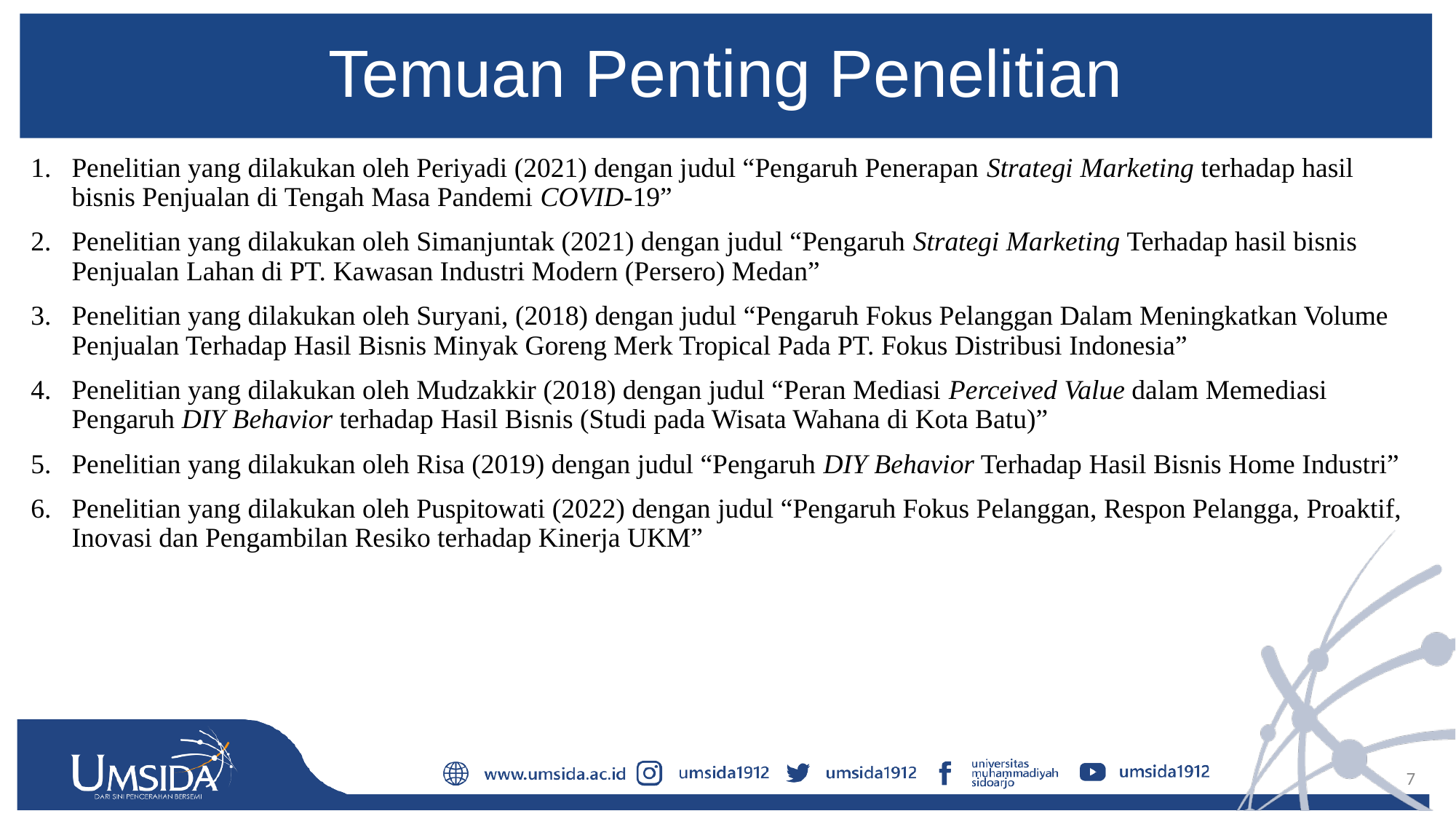

# Temuan Penting Penelitian
Penelitian yang dilakukan oleh Periyadi (2021) dengan judul “Pengaruh Penerapan Strategi Marketing terhadap hasil bisnis Penjualan di Tengah Masa Pandemi COVID-19”
Penelitian yang dilakukan oleh Simanjuntak (2021) dengan judul “Pengaruh Strategi Marketing Terhadap hasil bisnis Penjualan Lahan di PT. Kawasan Industri Modern (Persero) Medan”
Penelitian yang dilakukan oleh Suryani, (2018) dengan judul “Pengaruh Fokus Pelanggan Dalam Meningkatkan Volume Penjualan Terhadap Hasil Bisnis Minyak Goreng Merk Tropical Pada PT. Fokus Distribusi Indonesia”
Penelitian yang dilakukan oleh Mudzakkir (2018) dengan judul “Peran Mediasi Perceived Value dalam Memediasi Pengaruh DIY Behavior terhadap Hasil Bisnis (Studi pada Wisata Wahana di Kota Batu)”
Penelitian yang dilakukan oleh Risa (2019) dengan judul “Pengaruh DIY Behavior Terhadap Hasil Bisnis Home Industri”
Penelitian yang dilakukan oleh Puspitowati (2022) dengan judul “Pengaruh Fokus Pelanggan, Respon Pelangga, Proaktif, Inovasi dan Pengambilan Resiko terhadap Kinerja UKM”